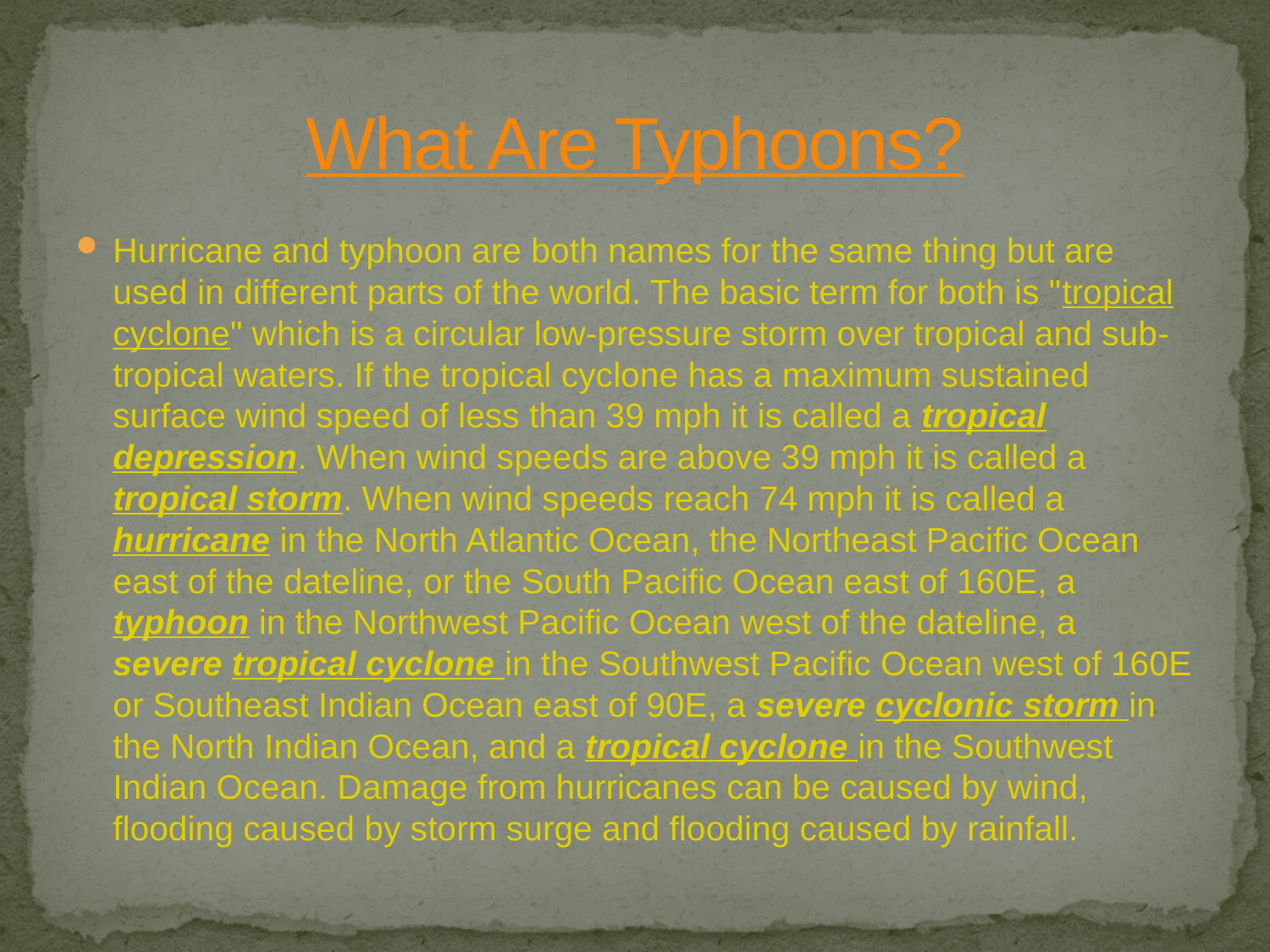

# What Are Typhoons?
Hurricane and typhoon are both names for the same thing but are used in different parts of the world. The basic term for both is "tropical cyclone" which is a circular low-pressure storm over tropical and sub-tropical waters. If the tropical cyclone has a maximum sustained surface wind speed of less than 39 mph it is called a tropical depression. When wind speeds are above 39 mph it is called a tropical storm. When wind speeds reach 74 mph it is called a hurricane in the North Atlantic Ocean, the Northeast Pacific Ocean east of the dateline, or the South Pacific Ocean east of 160E, a typhoon in the Northwest Pacific Ocean west of the dateline, a severe tropical cyclone in the Southwest Pacific Ocean west of 160E or Southeast Indian Ocean east of 90E, a severe cyclonic storm in the North Indian Ocean, and a tropical cyclone in the Southwest Indian Ocean. Damage from hurricanes can be caused by wind, flooding caused by storm surge and flooding caused by rainfall.